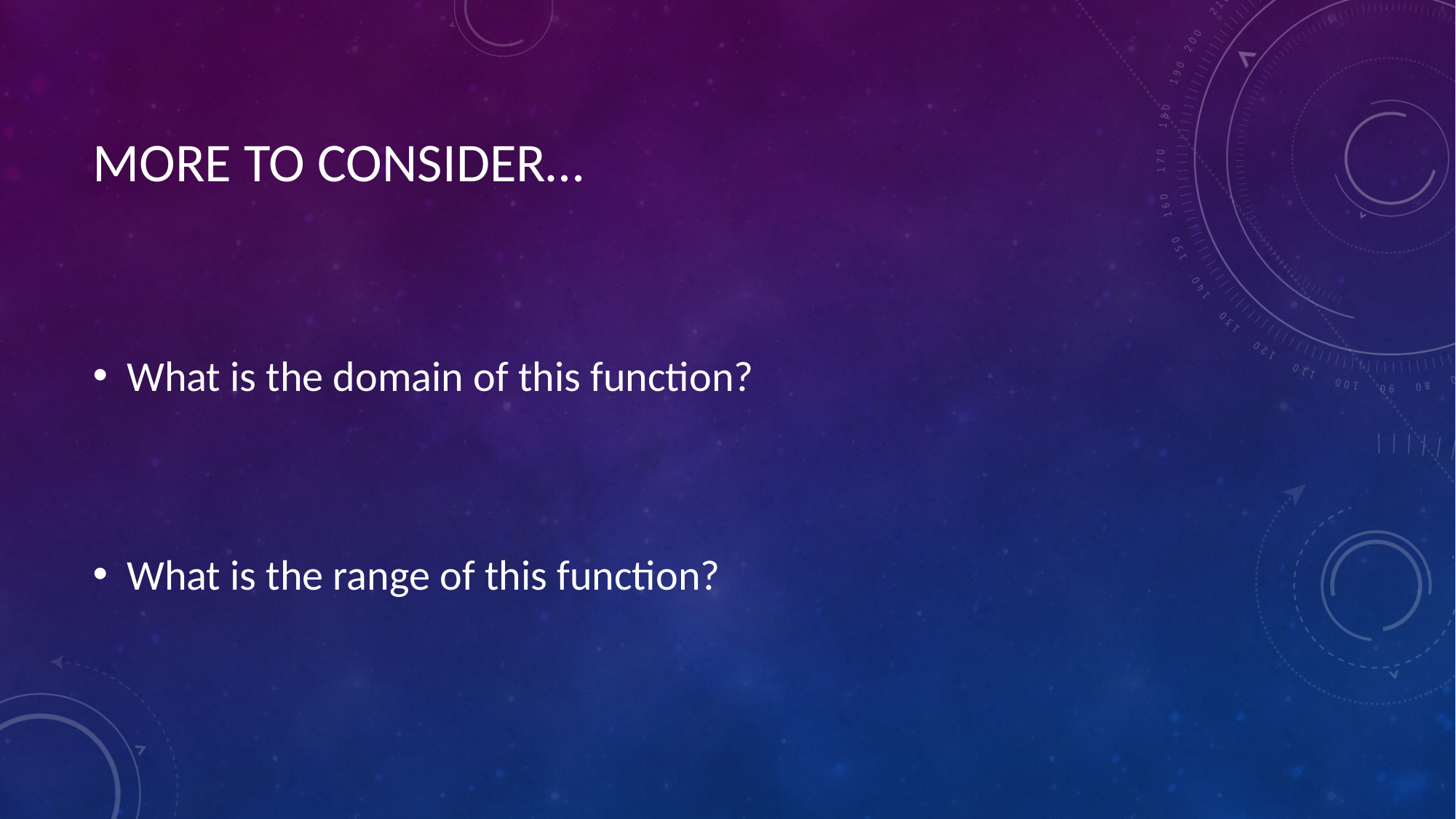

# More to Consider…
What is the domain of this function?

What is the range of this function?